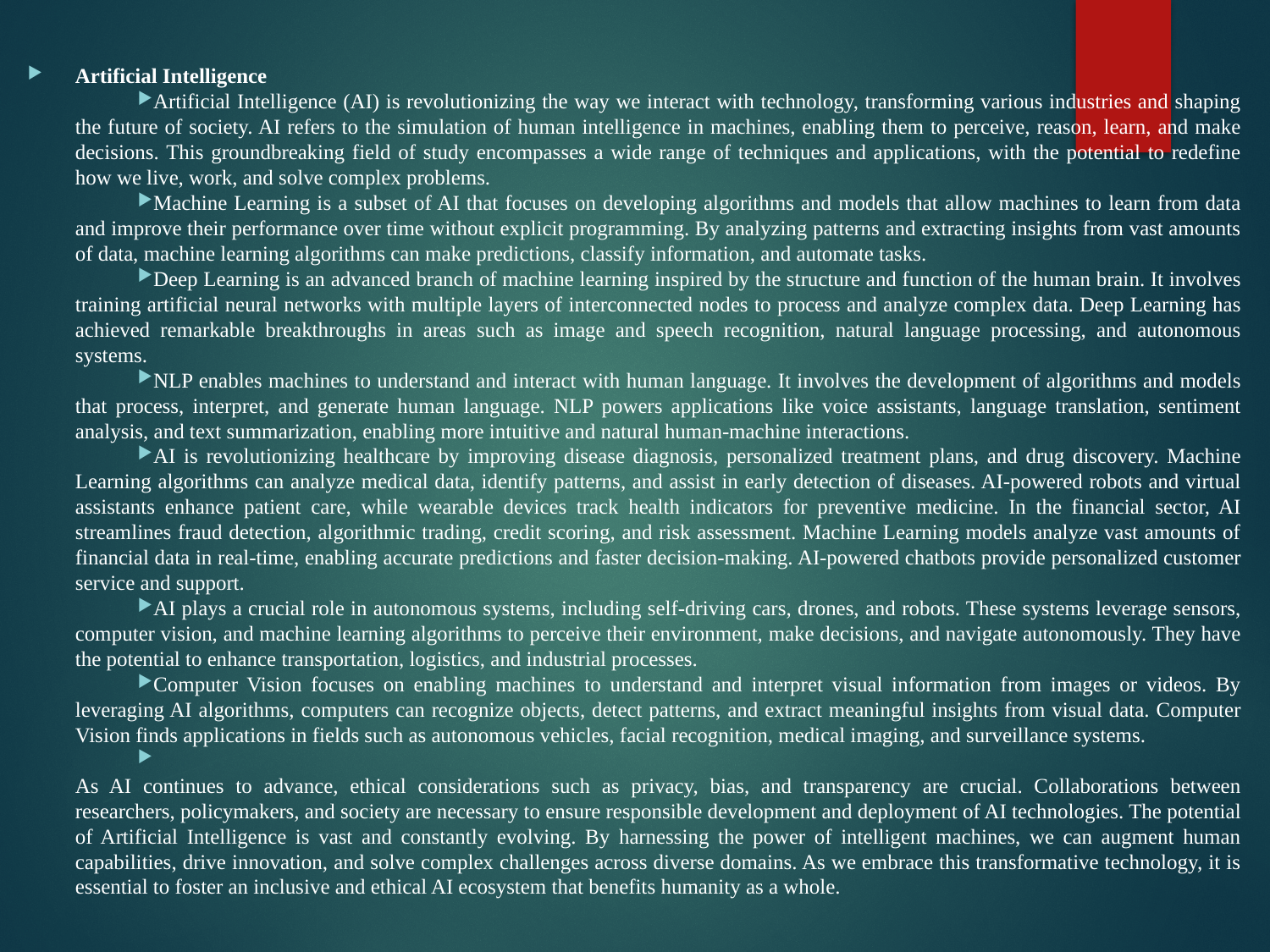

Artificial Intelligence
Artificial Intelligence (AI) is revolutionizing the way we interact with technology, transforming various industries and shaping the future of society. AI refers to the simulation of human intelligence in machines, enabling them to perceive, reason, learn, and make decisions. This groundbreaking field of study encompasses a wide range of techniques and applications, with the potential to redefine how we live, work, and solve complex problems.
Machine Learning is a subset of AI that focuses on developing algorithms and models that allow machines to learn from data and improve their performance over time without explicit programming. By analyzing patterns and extracting insights from vast amounts of data, machine learning algorithms can make predictions, classify information, and automate tasks.
Deep Learning is an advanced branch of machine learning inspired by the structure and function of the human brain. It involves training artificial neural networks with multiple layers of interconnected nodes to process and analyze complex data. Deep Learning has achieved remarkable breakthroughs in areas such as image and speech recognition, natural language processing, and autonomous systems.
NLP enables machines to understand and interact with human language. It involves the development of algorithms and models that process, interpret, and generate human language. NLP powers applications like voice assistants, language translation, sentiment analysis, and text summarization, enabling more intuitive and natural human-machine interactions.
AI is revolutionizing healthcare by improving disease diagnosis, personalized treatment plans, and drug discovery. Machine Learning algorithms can analyze medical data, identify patterns, and assist in early detection of diseases. AI-powered robots and virtual assistants enhance patient care, while wearable devices track health indicators for preventive medicine. In the financial sector, AI streamlines fraud detection, algorithmic trading, credit scoring, and risk assessment. Machine Learning models analyze vast amounts of financial data in real-time, enabling accurate predictions and faster decision-making. AI-powered chatbots provide personalized customer service and support.
AI plays a crucial role in autonomous systems, including self-driving cars, drones, and robots. These systems leverage sensors, computer vision, and machine learning algorithms to perceive their environment, make decisions, and navigate autonomously. They have the potential to enhance transportation, logistics, and industrial processes.
Computer Vision focuses on enabling machines to understand and interpret visual information from images or videos. By leveraging AI algorithms, computers can recognize objects, detect patterns, and extract meaningful insights from visual data. Computer Vision finds applications in fields such as autonomous vehicles, facial recognition, medical imaging, and surveillance systems.
As AI continues to advance, ethical considerations such as privacy, bias, and transparency are crucial. Collaborations between researchers, policymakers, and society are necessary to ensure responsible development and deployment of AI technologies. The potential of Artificial Intelligence is vast and constantly evolving. By harnessing the power of intelligent machines, we can augment human capabilities, drive innovation, and solve complex challenges across diverse domains. As we embrace this transformative technology, it is essential to foster an inclusive and ethical AI ecosystem that benefits humanity as a whole.